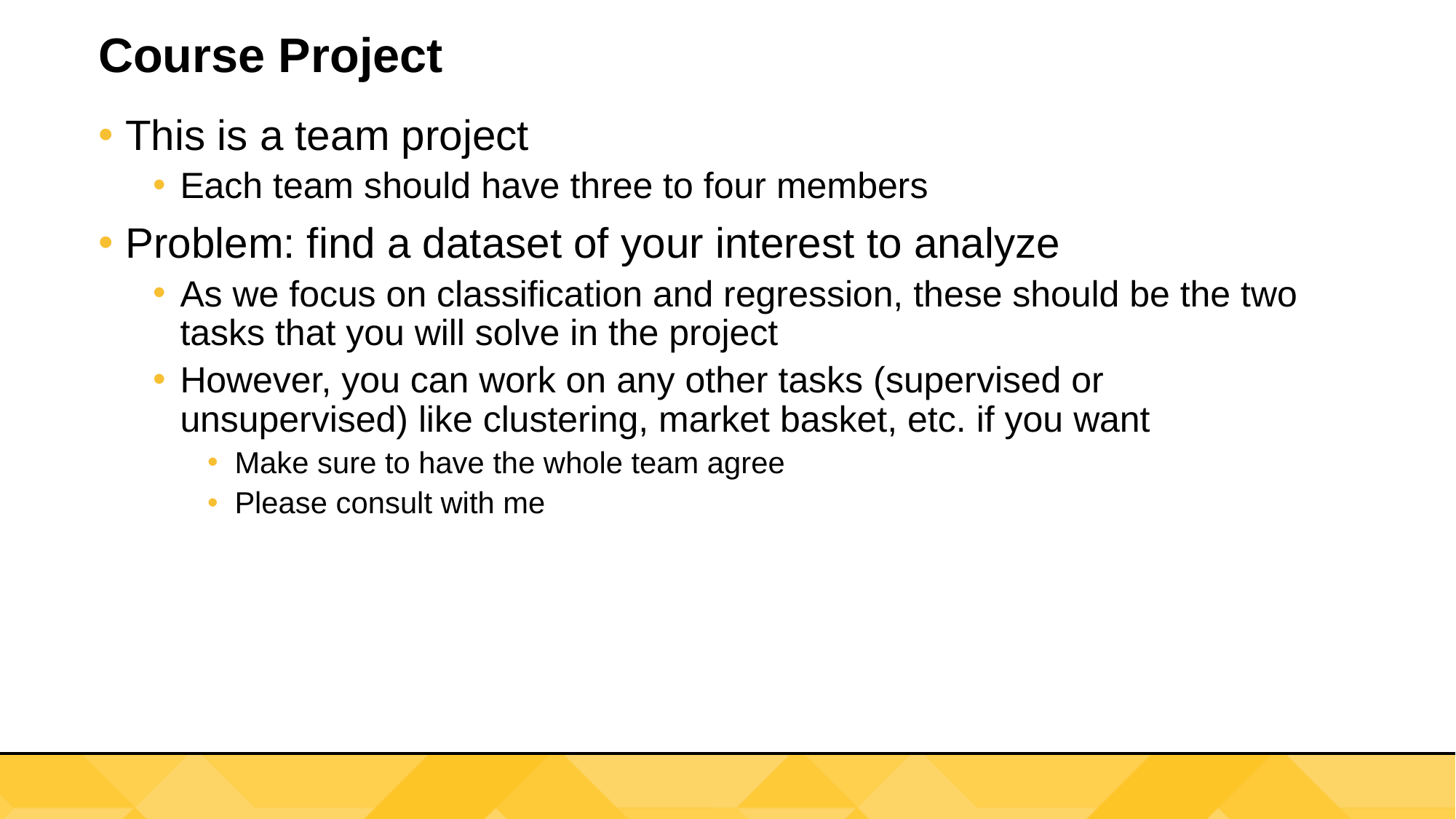

# Course Project
This is a team project
Each team should have three to four members
Problem: find a dataset of your interest to analyze
As we focus on classification and regression, these should be the two tasks that you will solve in the project
However, you can work on any other tasks (supervised or unsupervised) like clustering, market basket, etc. if you want
Make sure to have the whole team agree
Please consult with me